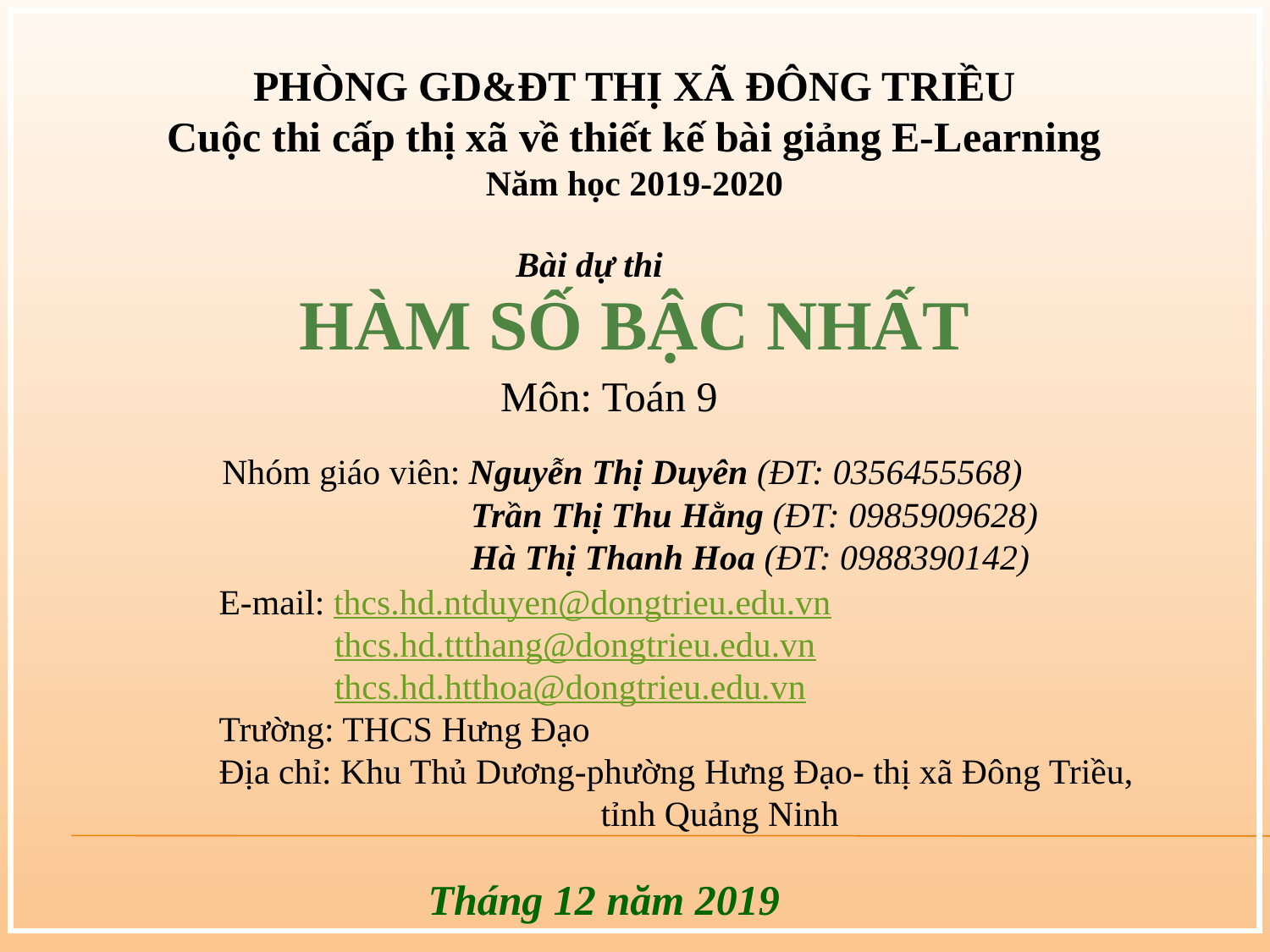

PHÒNG GD&ĐT THỊ XÃ ĐÔNG TRIỀU
Cuộc thi cấp thị xã về thiết kế bài giảng E-Learning
Năm học 2019-2020
Bài dự thi
HÀM SỐ BẬC NHẤT
Môn: Toán 9
Nhóm giáo viên: Nguyễn Thị Duyên (ĐT: 0356455568)
                            Trần Thị Thu Hằng (ĐT: 0985909628)
                            Hà Thị Thanh Hoa (ĐT: 0988390142)
E-mail: thcs.hd.ntduyen@dongtrieu.edu.vn
             thcs.hd.ttthang@dongtrieu.edu.vn
             thcs.hd.htthoa@dongtrieu.edu.vn
Trường: THCS Hưng Đạo
Địa chỉ: Khu Thủ Dương-phường Hưng Đạo- thị xã Đông Triều,
                                           tỉnh Quảng Ninh
Tháng 12 năm 2019